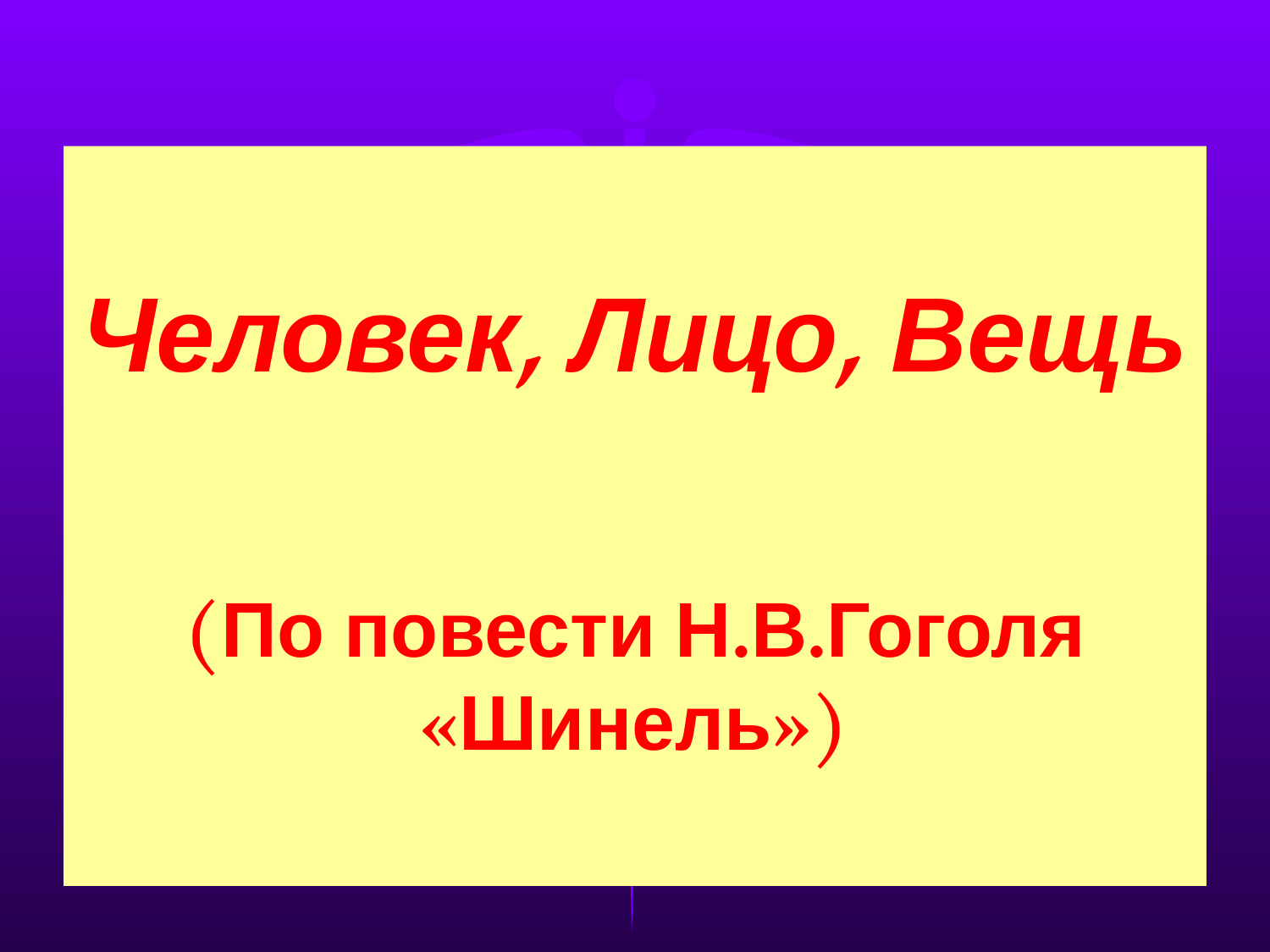

# Человек, Лицо, Вещь (По повести Н.В.Гоголя «Шинель»)